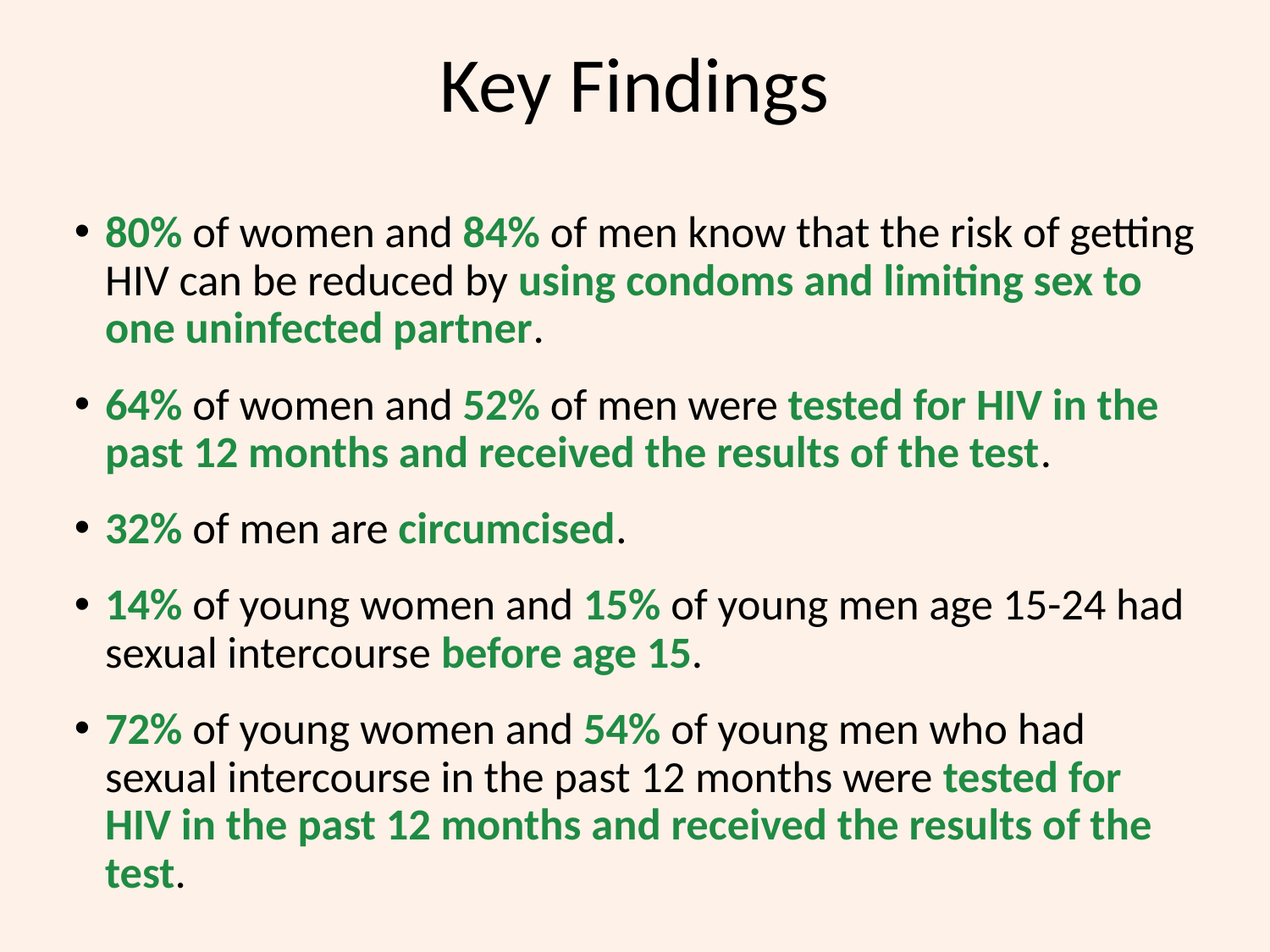

# Key Findings
80% of women and 84% of men know that the risk of getting HIV can be reduced by using condoms and limiting sex to one uninfected partner.
64% of women and 52% of men were tested for HIV in the past 12 months and received the results of the test.
32% of men are circumcised.
14% of young women and 15% of young men age 15-24 had sexual intercourse before age 15.
72% of young women and 54% of young men who had sexual intercourse in the past 12 months were tested for HIV in the past 12 months and received the results of the test.